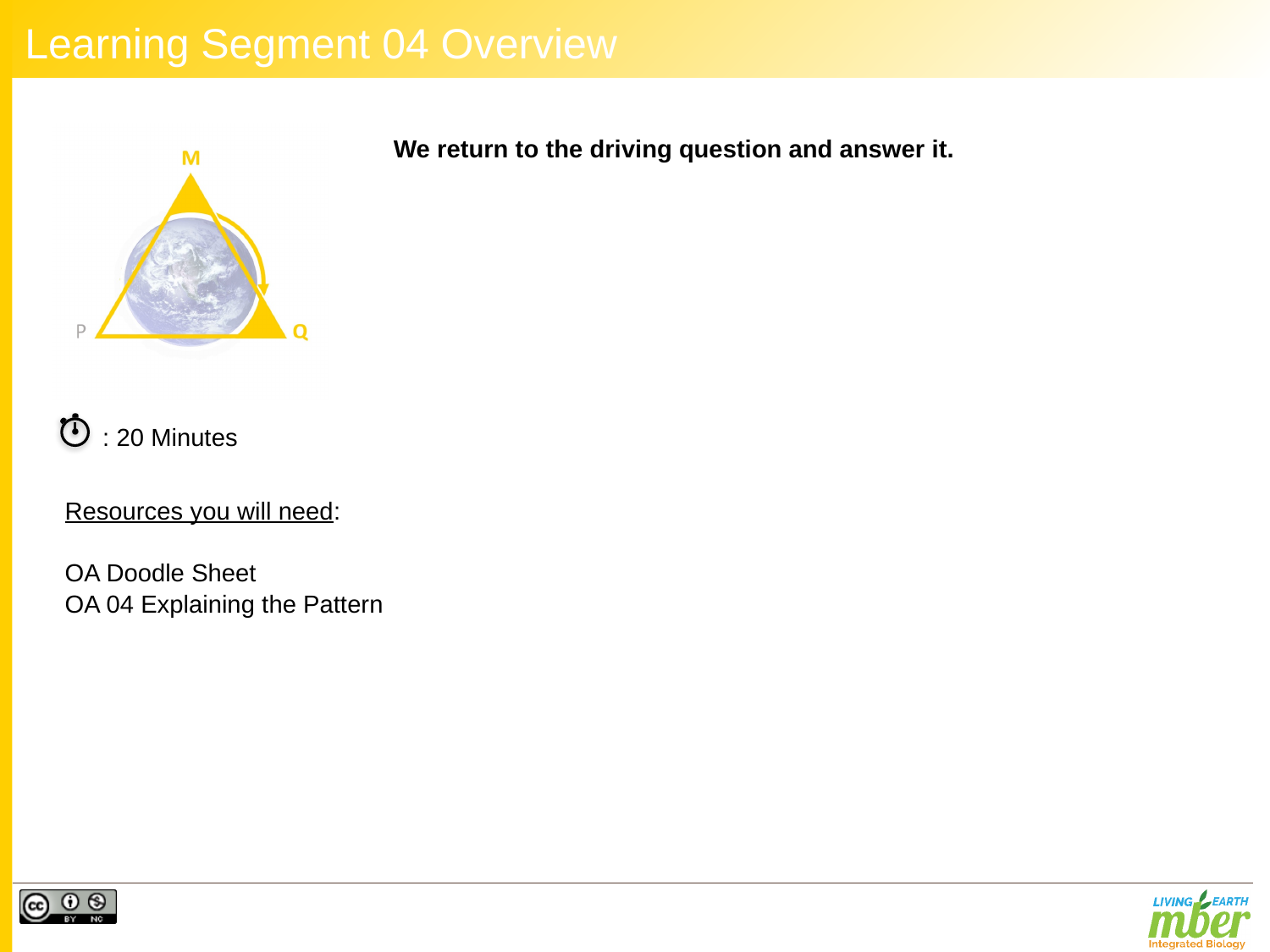

# Learning Segment 04 Overview
We return to the driving question and answer it.

: 20 Minutes
Resources you will need:

OA Doodle Sheet
OA 04 Explaining the Pattern